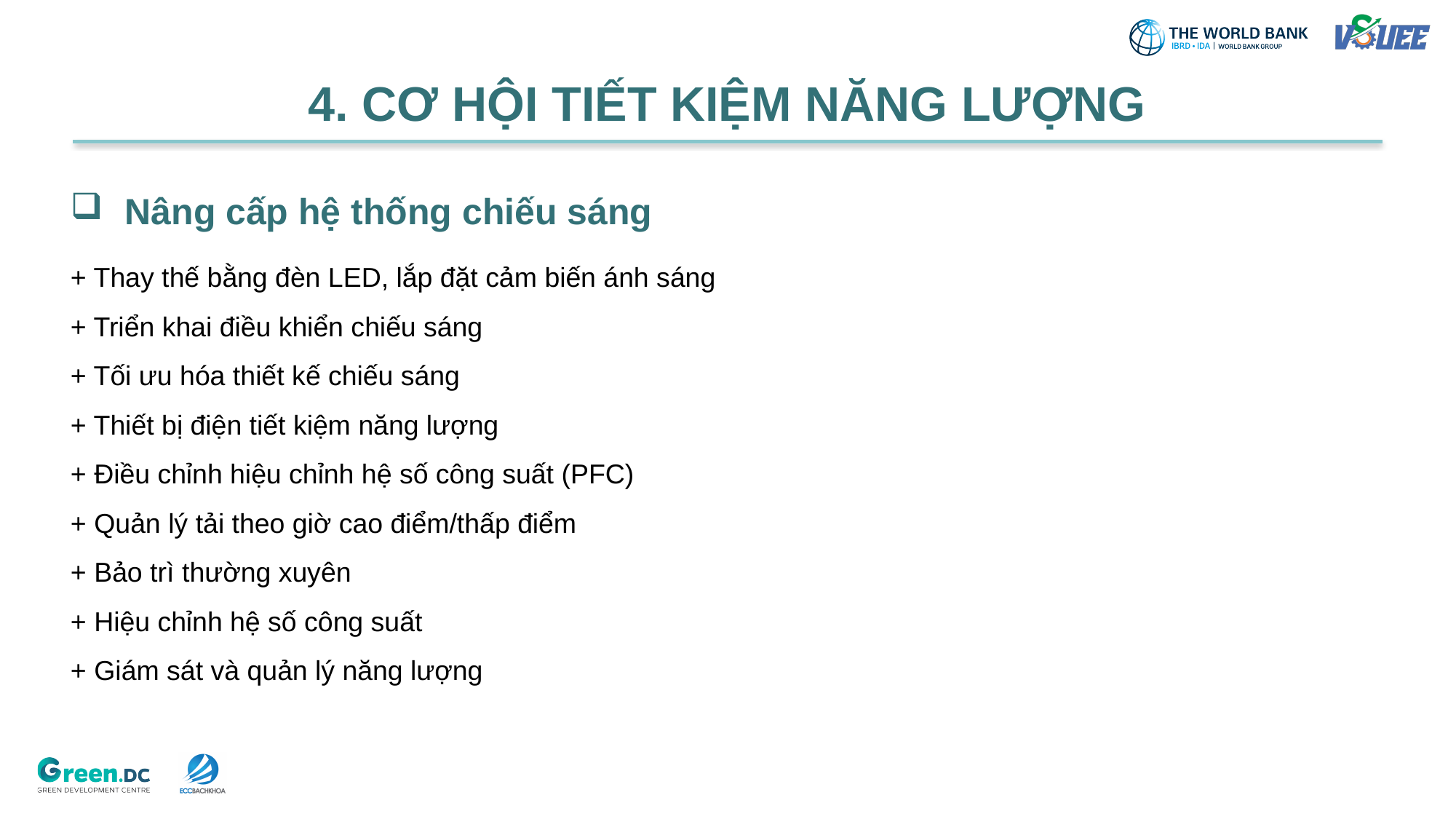

4. CƠ HỘI TIẾT KIỆM NĂNG LƯỢNG
Nâng cấp hệ thống chiếu sáng
+ Thay thế bằng đèn LED, lắp đặt cảm biến ánh sáng
+ Triển khai điều khiển chiếu sáng
+ Tối ưu hóa thiết kế chiếu sáng
+ Thiết bị điện tiết kiệm năng lượng
+ Điều chỉnh hiệu chỉnh hệ số công suất (PFC)
+ Quản lý tải theo giờ cao điểm/thấp điểm
+ Bảo trì thường xuyên
+ Hiệu chỉnh hệ số công suất
+ Giám sát và quản lý năng lượng